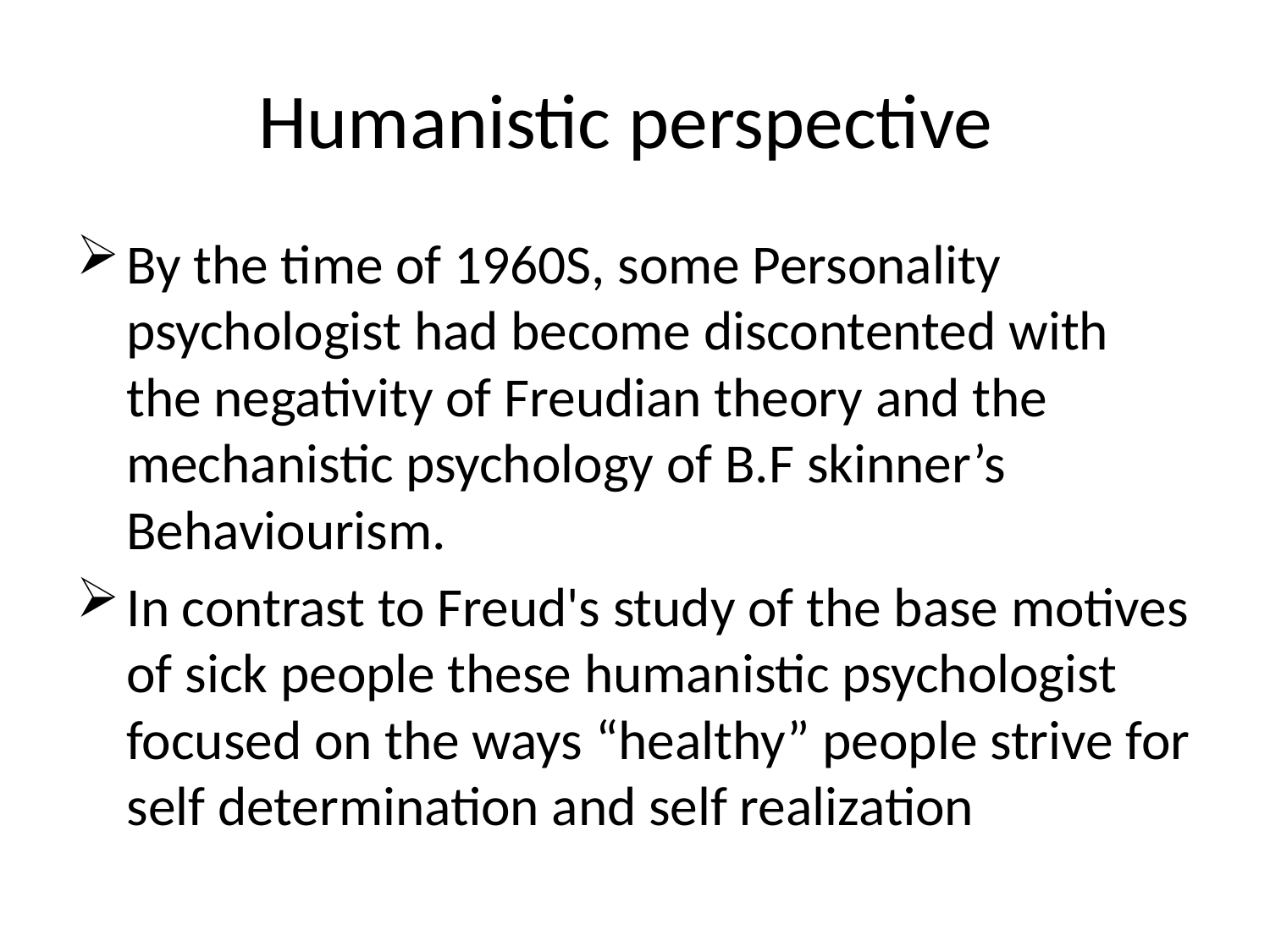

# Humanistic perspective
By the time of 1960S, some Personality psychologist had become discontented with the negativity of Freudian theory and the mechanistic psychology of B.F skinner’s Behaviourism.
In contrast to Freud's study of the base motives of sick people these humanistic psychologist focused on the ways “healthy” people strive for self determination and self realization